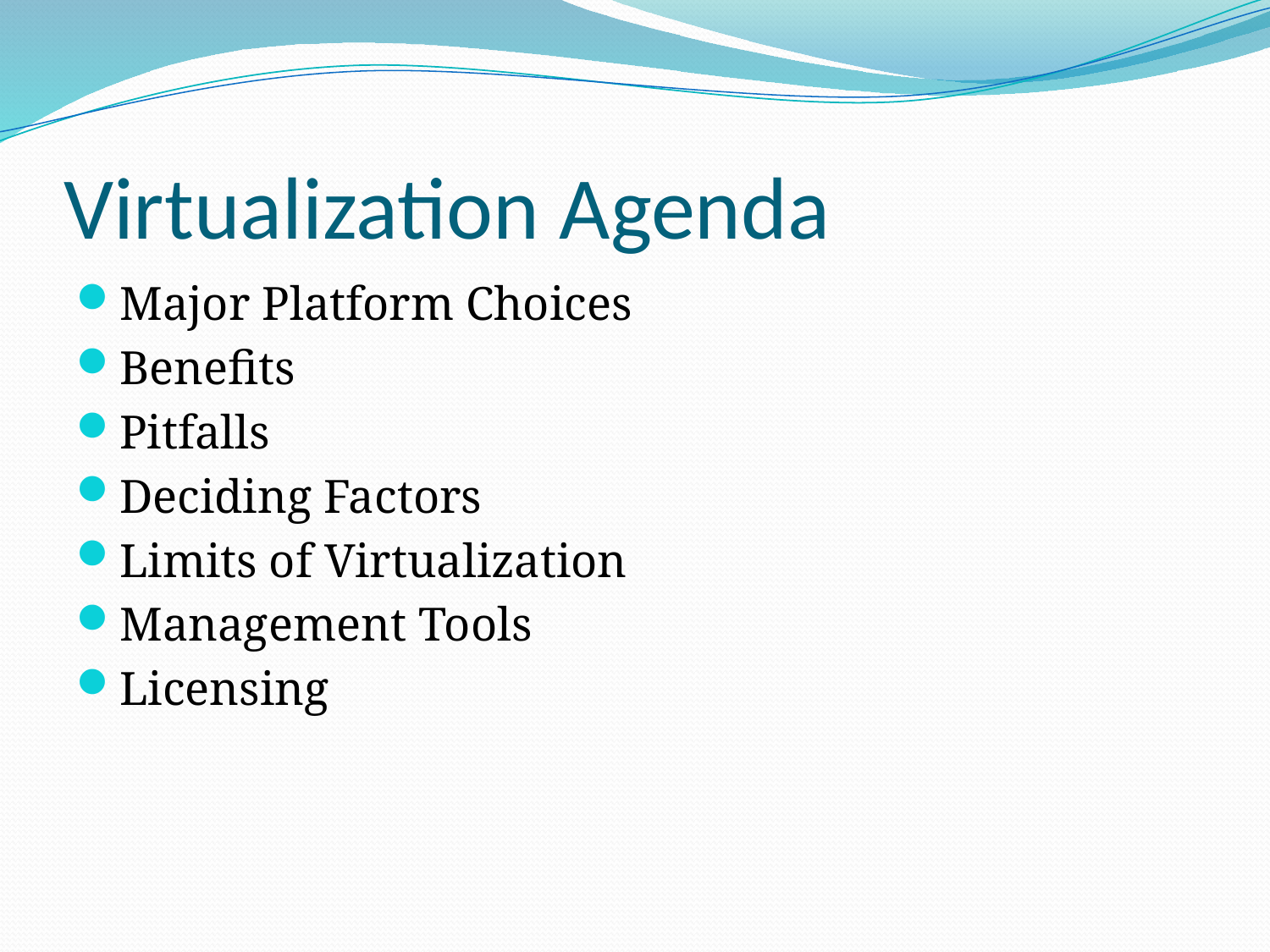

# Virtualization Agenda
Major Platform Choices
Benefits
Pitfalls
Deciding Factors
Limits of Virtualization
Management Tools
Licensing